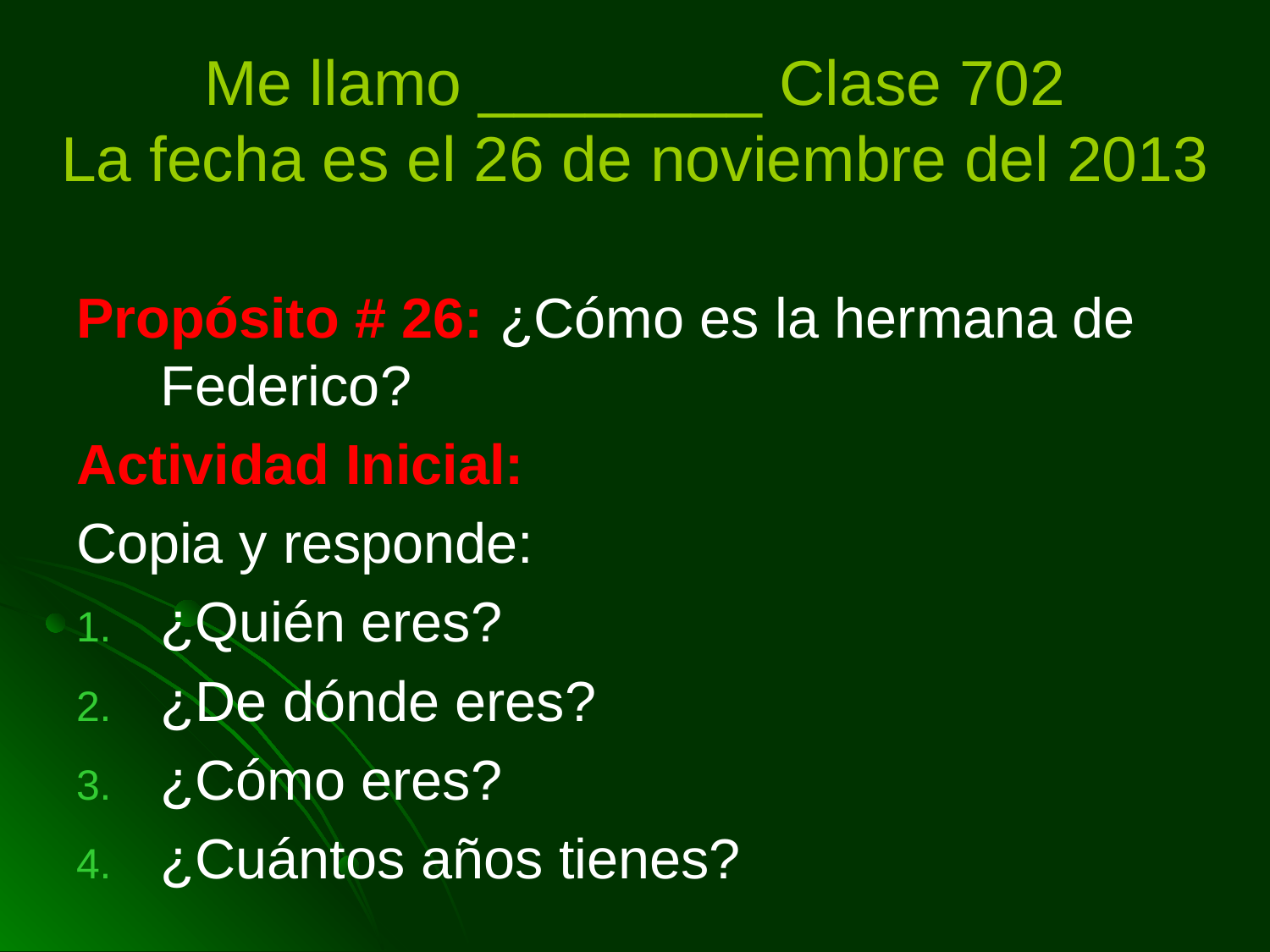

# Me llamo ________ Clase 702 La fecha es el 26 de noviembre del 2013
Propósito # 26: ¿Cómo es la hermana de Federico?
Actividad Inicial:
Copia y responde:
¿Quién eres?
¿De dónde eres?
¿Cómo eres?
¿Cuántos años tienes?